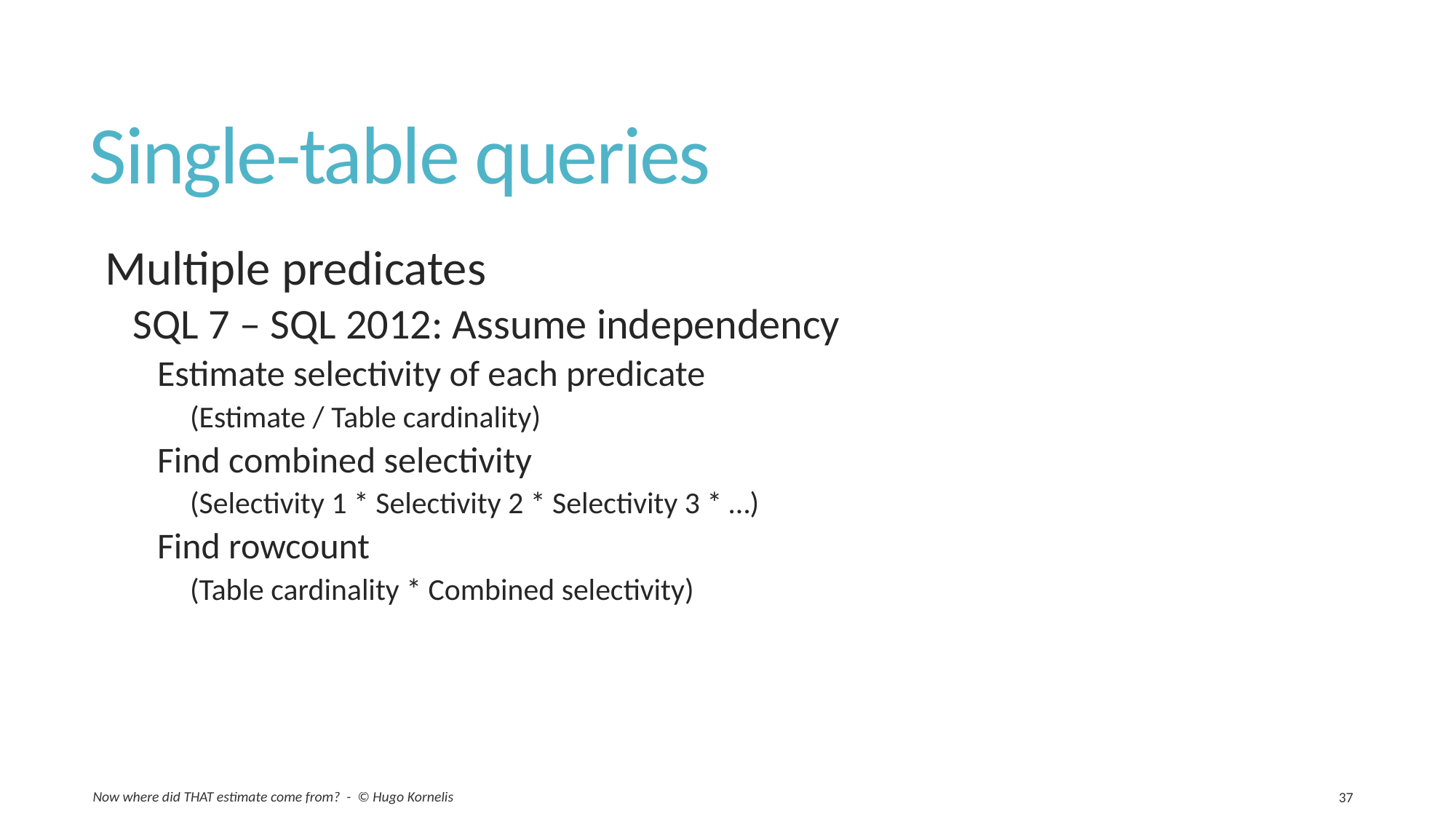

# Single-table queries
Multiple predicates
SQL 7 – SQL 2012: Assume independency
Estimate selectivity of each predicate
(Estimate / Table cardinality)
Find combined selectivity
(Selectivity 1 * Selectivity 2 * Selectivity 3 * …)
Find rowcount
(Table cardinality * Combined selectivity)
Now where did THAT estimate come from?  -  © Hugo Kornelis
37